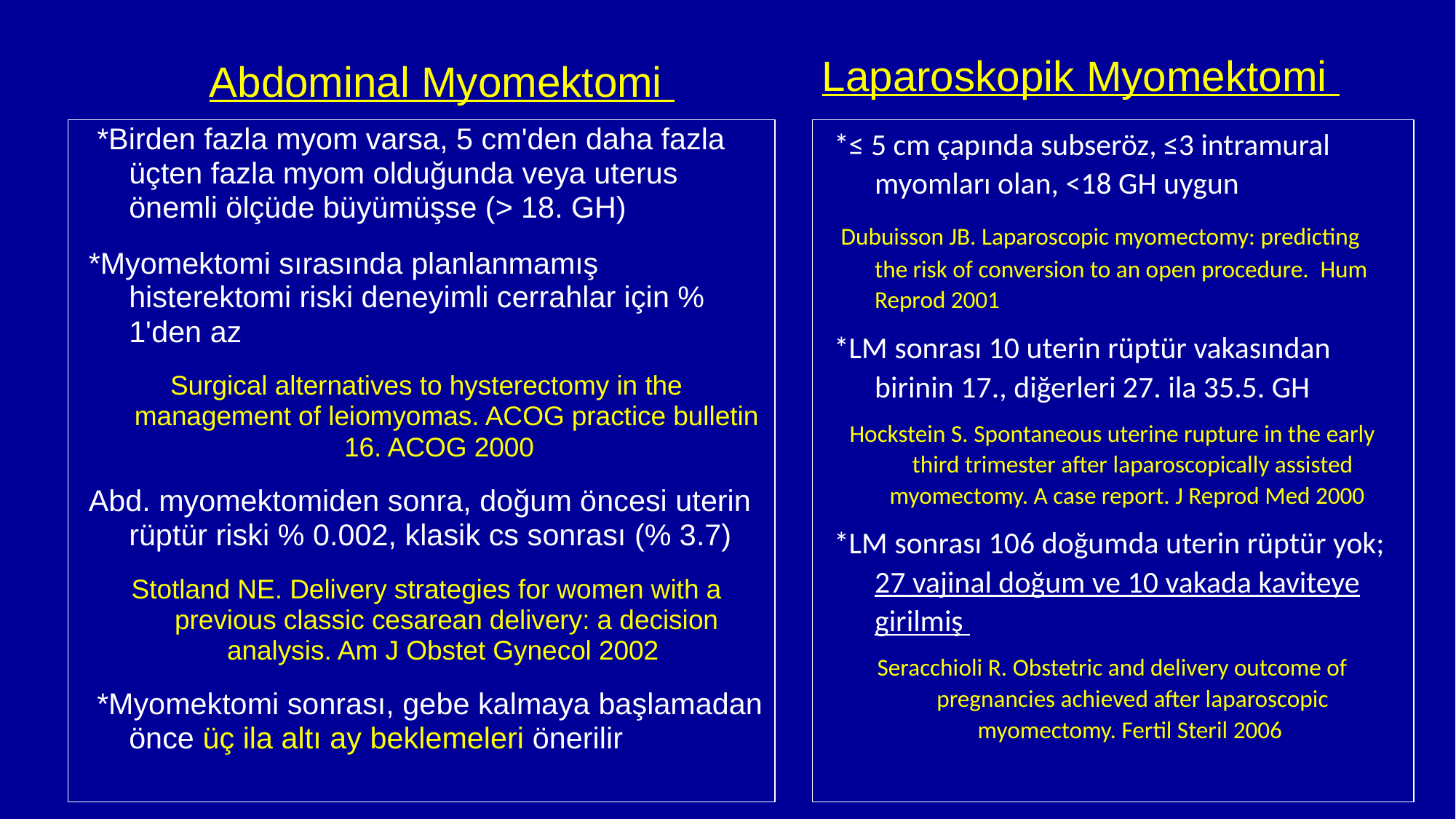

# Abdominal Myomektomi
Laparoskopik Myomektomi
 *Birden fazla myom varsa, 5 cm'den daha fazla üçten fazla myom olduğunda veya uterus önemli ölçüde büyümüşse (> 18. GH)
*Myomektomi sırasında planlanmamış histerektomi riski deneyimli cerrahlar için % 1'den az
Surgical alternatives to hysterectomy in the management of leiomyomas. ACOG practice bulletin 16. ACOG 2000
Abd. myomektomiden sonra, doğum öncesi uterin rüptür riski % 0.002, klasik cs sonrası (% 3.7)
Stotland NE. Delivery strategies for women with a previous classic cesarean delivery: a decision analysis. Am J Obstet Gynecol 2002
 *Myomektomi sonrası, gebe kalmaya başlamadan önce üç ila altı ay beklemeleri önerilir
*≤ 5 cm çapında subseröz, ≤3 intramural myomları olan, <18 GH uygun
 Dubuisson JB. Laparoscopic myomectomy: predicting the risk of conversion to an open procedure.  Hum Reprod 2001
*LM sonrası 10 uterin rüptür vakasından birinin 17., diğerleri 27. ila 35.5. GH
Hockstein S. Spontaneous uterine rupture in the early third trimester after laparoscopically assisted myomectomy. A case report. J Reprod Med 2000
*LM sonrası 106 doğumda uterin rüptür yok; 27 vajinal doğum ve 10 vakada kaviteye girilmiş
Seracchioli R. Obstetric and delivery outcome of pregnancies achieved after laparoscopic myomectomy. Fertil Steril 2006